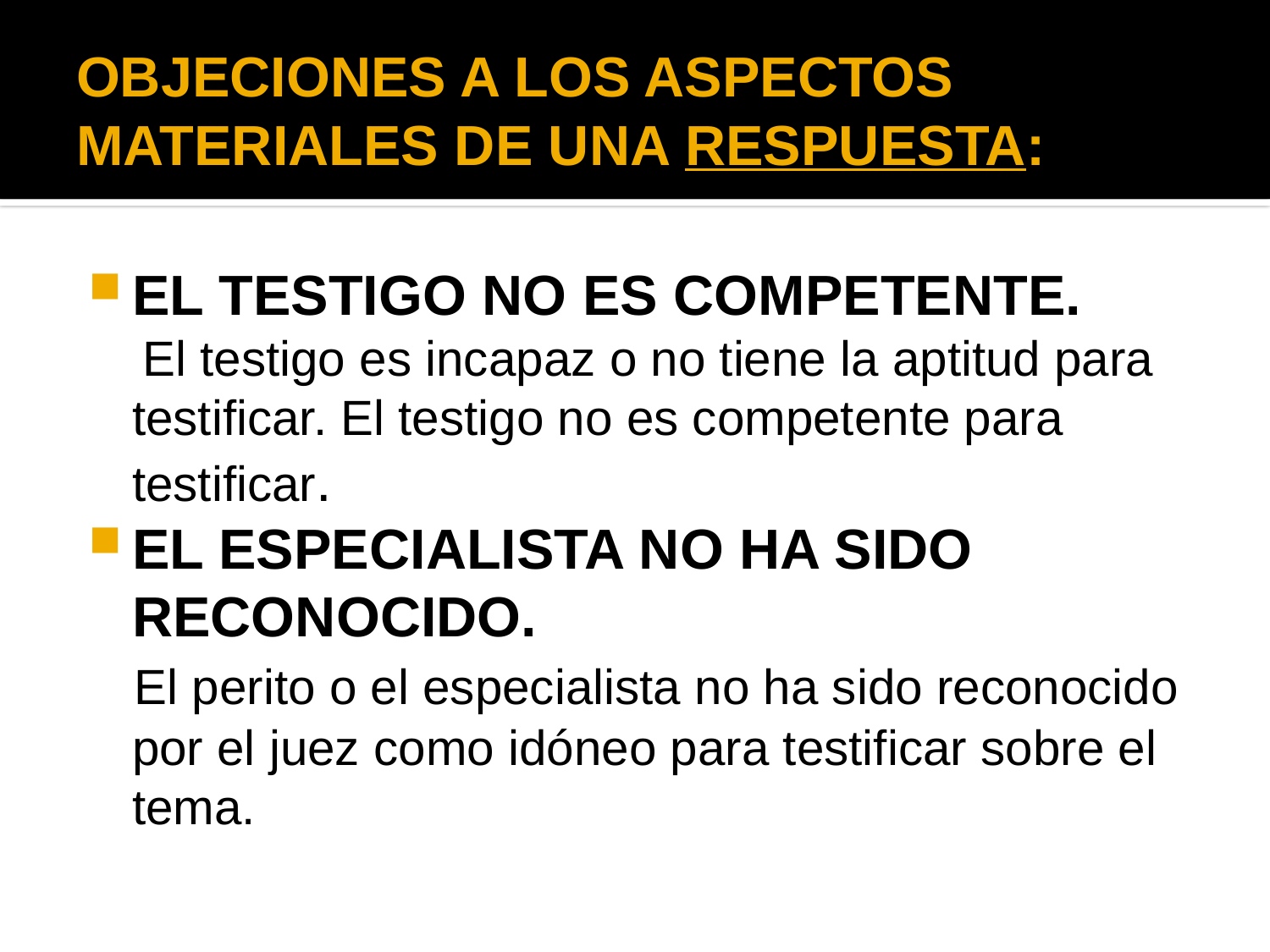

# OBJECIONES A LOS ASPECTOS MATERIALES DE UNA RESPUESTA:
EL TESTIGO NO ES COMPETENTE.
    El testigo es incapaz o no tiene la aptitud para testificar. El testigo no es competente para testificar.
EL ESPECIALISTA NO HA SIDO RECONOCIDO.
   El perito o el especialista no ha sido reconocido por el juez como idóneo para testificar sobre el tema.